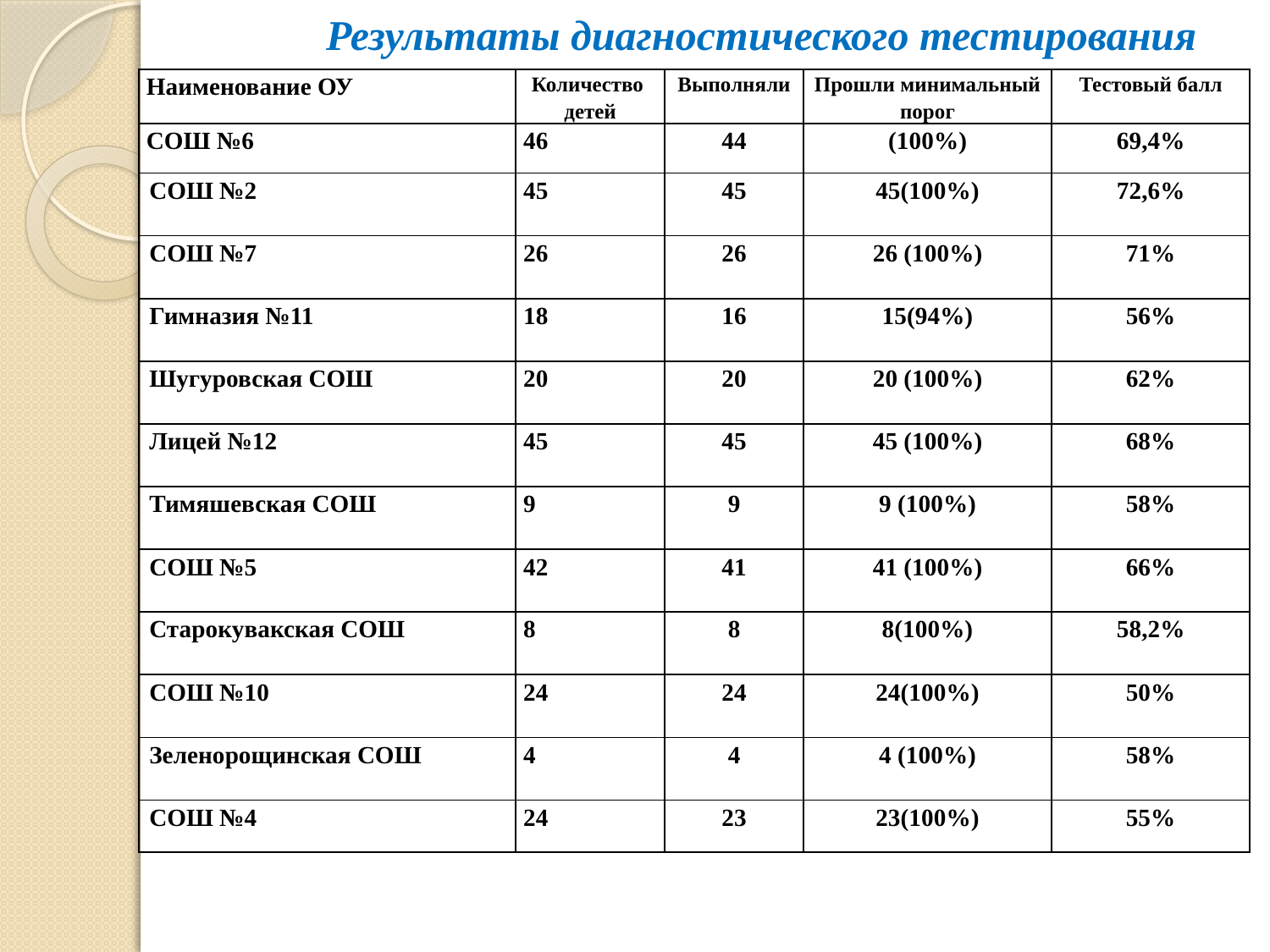

# Результаты диагностического тестирования
| Наименование ОУ | Количество детей | Выполняли | Прошли минимальный порог | Тестовый балл |
| --- | --- | --- | --- | --- |
| СОШ №6 | 46 | 44 | (100%) | 69,4% |
| СОШ №2 | 45 | 45 | 45(100%) | 72,6% |
| СОШ №7 | 26 | 26 | 26 (100%) | 71% |
| Гимназия №11 | 18 | 16 | 15(94%) | 56% |
| Шугуровская СОШ | 20 | 20 | 20 (100%) | 62% |
| Лицей №12 | 45 | 45 | 45 (100%) | 68% |
| Тимяшевская СОШ | 9 | 9 | 9 (100%) | 58% |
| СОШ №5 | 42 | 41 | 41 (100%) | 66% |
| Старокувакская СОШ | 8 | 8 | 8(100%) | 58,2% |
| СОШ №10 | 24 | 24 | 24(100%) | 50% |
| Зеленорощинская СОШ | 4 | 4 | 4 (100%) | 58% |
| СОШ №4 | 24 | 23 | 23(100%) | 55% |